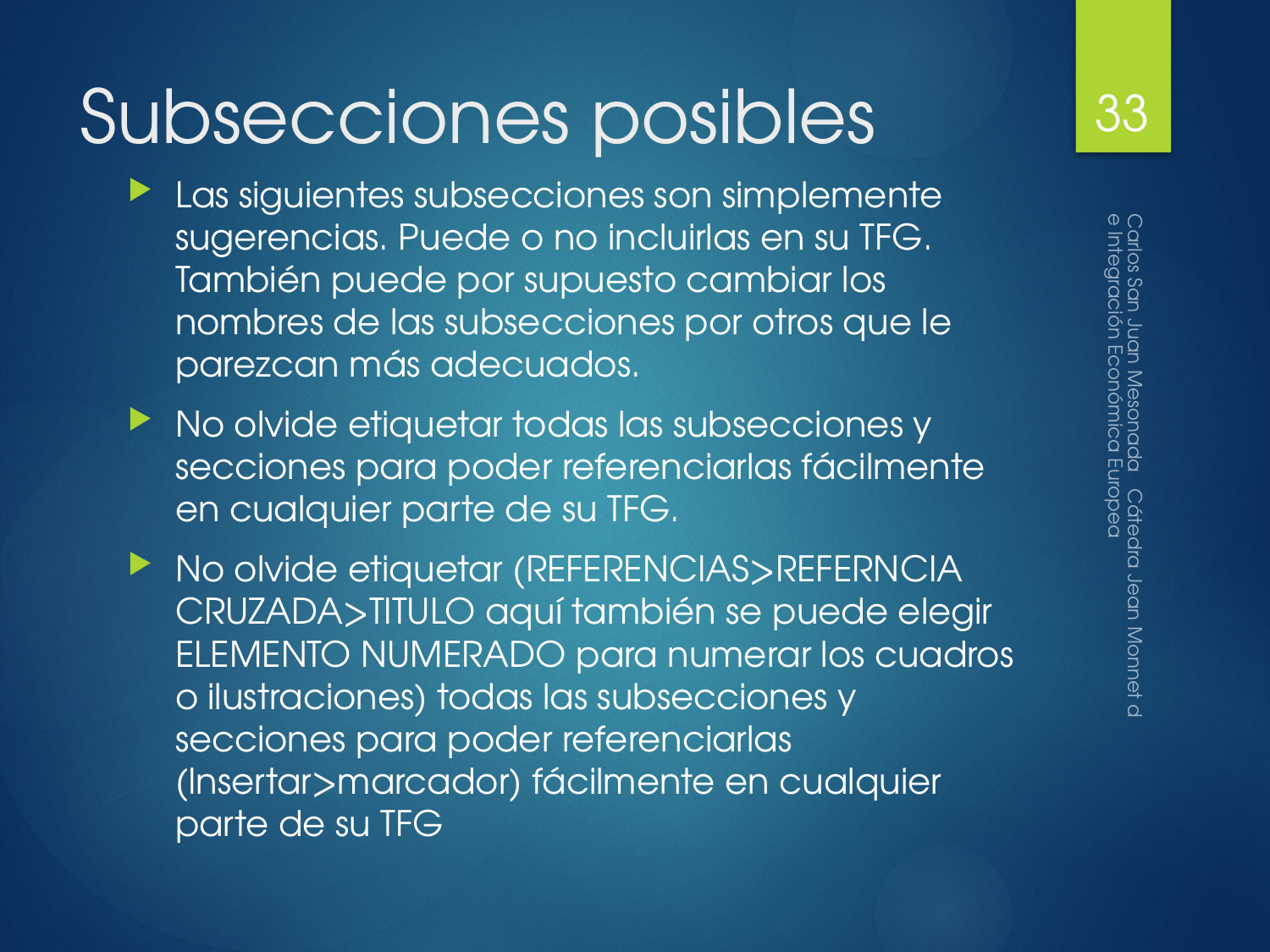

33
# Subsecciones posibles
Las siguientes subsecciones son simplemente sugerencias. Puede o no incluirlas en su TFG. También puede por supuesto cambiar los nombres de las subsecciones por otros que le parezcan más adecuados.
No olvide etiquetar todas las subsecciones y secciones para poder referenciarlas fácilmente en cualquier parte de su TFG.
No olvide etiquetar (REFERENCIAS>REFERNCIA CRUZADA>TITULO aquí también se puede elegir ELEMENTO NUMERADO para numerar los cuadros o ilustraciones) todas las subsecciones y secciones para poder referenciarlas (Insertar>marcador) fácilmente en cualquier parte de su TFG
Carlos San Juan Mesonada   Cátedra Jean Monnet de Integración Económica Europea